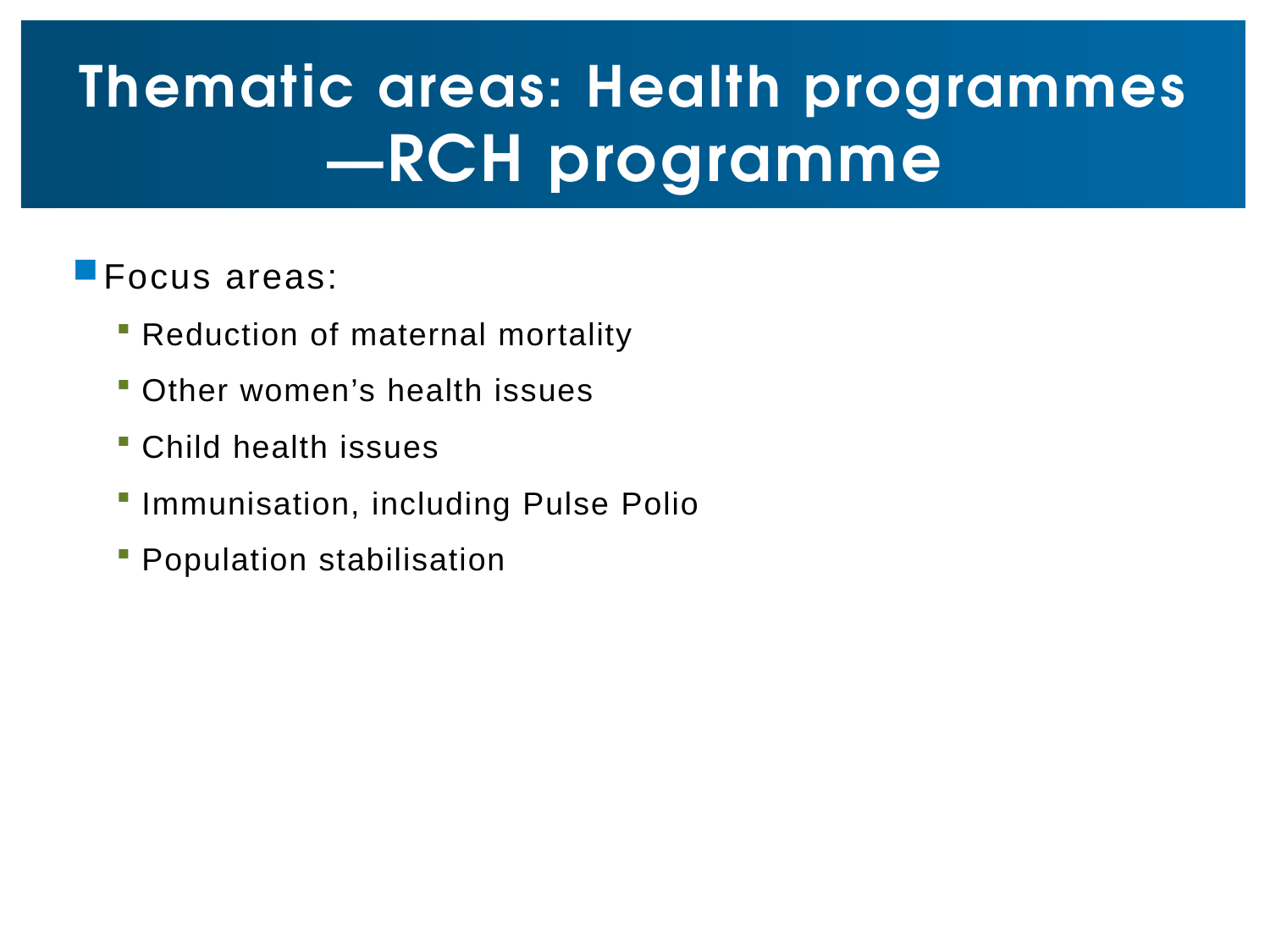

# Thematic areas: Health programmes—RCH programme
Focus areas:
Reduction of maternal mortality
Other women’s health issues
Child health issues
Immunisation, including Pulse Polio
Population stabilisation